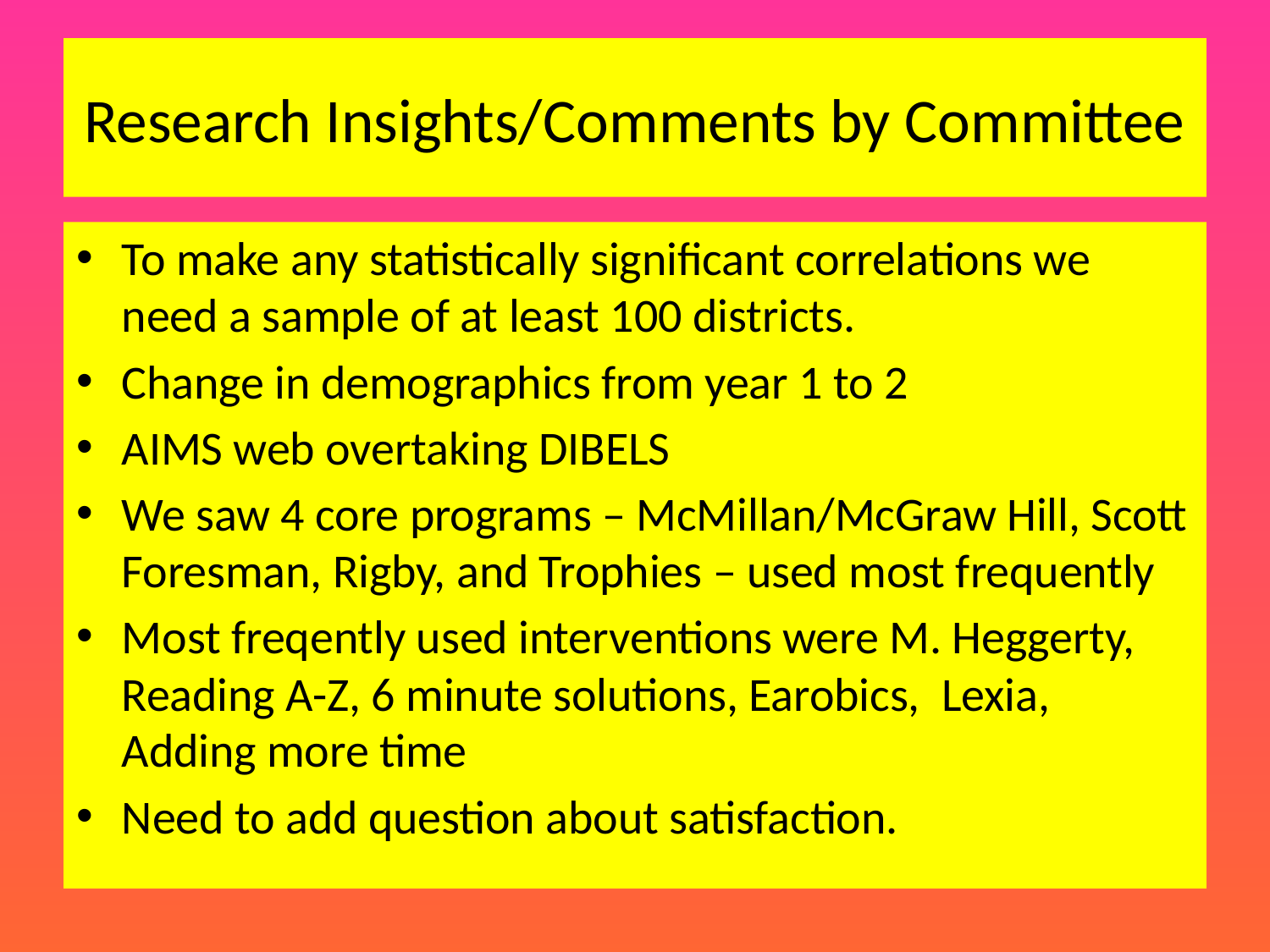

# Research Insights/Comments by Committee
To make any statistically significant correlations we need a sample of at least 100 districts.
Change in demographics from year 1 to 2
AIMS web overtaking DIBELS
We saw 4 core programs – McMillan/McGraw Hill, Scott Foresman, Rigby, and Trophies – used most frequently
Most freqently used interventions were M. Heggerty, Reading A-Z, 6 minute solutions, Earobics,  Lexia, Adding more time
Need to add question about satisfaction.